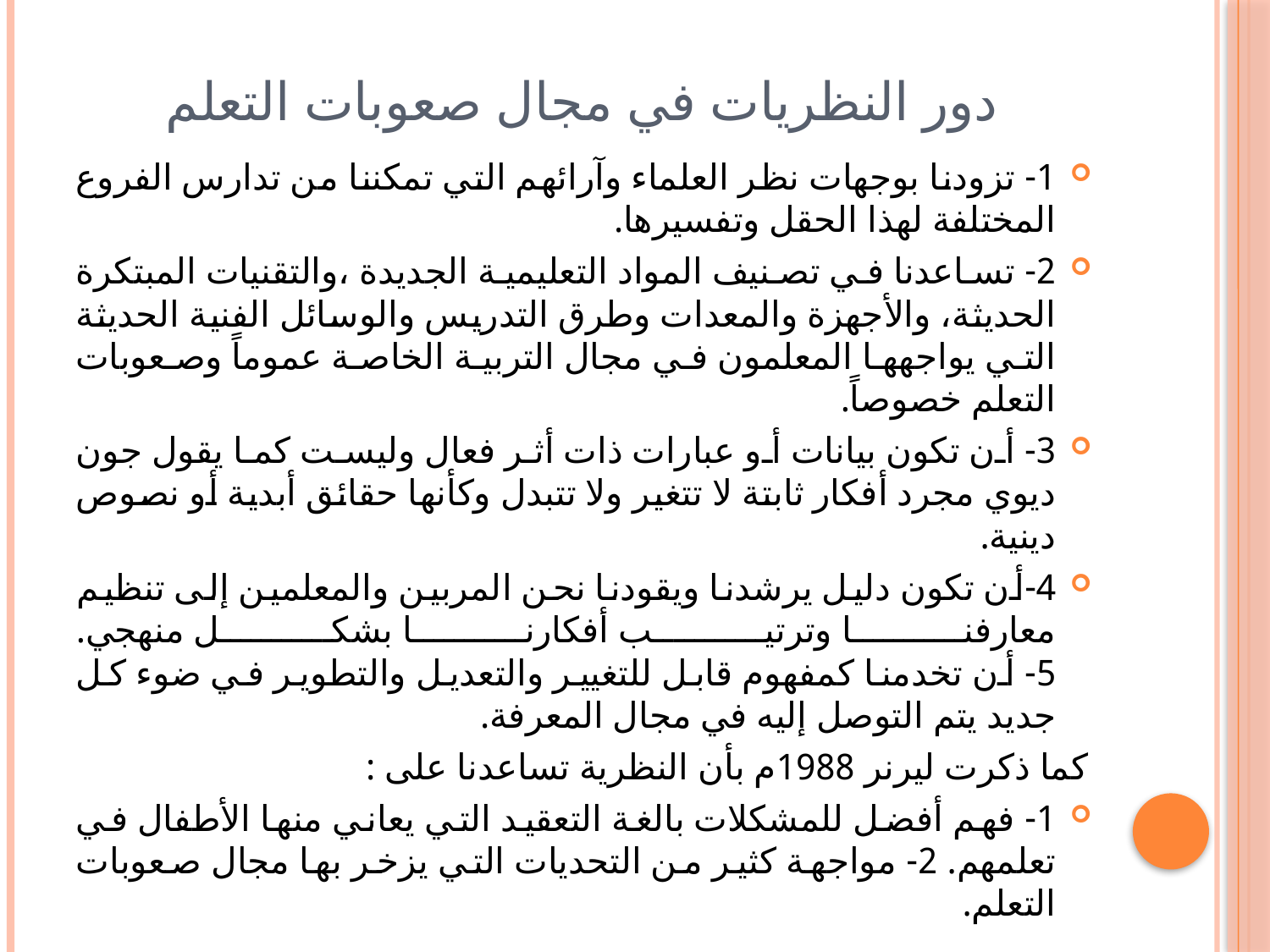

# دور النظريات في مجال صعوبات التعلم
1- تزودنا بوجهات نظر العلماء وآرائهم التي تمكننا من تدارس الفروع المختلفة لهذا الحقل وتفسيرها.
2- تساعدنا في تصنيف المواد التعليمية الجديدة ،والتقنيات المبتكرة الحديثة، والأجهزة والمعدات وطرق التدريس والوسائل الفنية الحديثة التي يواجهها المعلمون في مجال التربية الخاصة عموماً وصعوبات التعلم خصوصاً.
3- أن تكون بيانات أو عبارات ذات أثر فعال وليست كما يقول جون ديوي مجرد أفكار ثابتة لا تتغير ولا تتبدل وكأنها حقائق أبدية أو نصوص دينية.
4-أن تكون دليل يرشدنا ويقودنا نحن المربين والمعلمين إلى تنظيم معارفنا وترتيب أفكارنا بشكل منهجي.
5- أن تخدمنا كمفهوم قابل للتغيير والتعديل والتطوير في ضوء كل جديد يتم التوصل إليه في مجال المعرفة.
كما ذكرت ليرنر 1988م بأن النظرية تساعدنا على :
1- فهم أفضل للمشكلات بالغة التعقيد التي يعاني منها الأطفال في تعلمهم. 2- مواجهة كثير من التحديات التي يزخر بها مجال صعوبات التعلم.